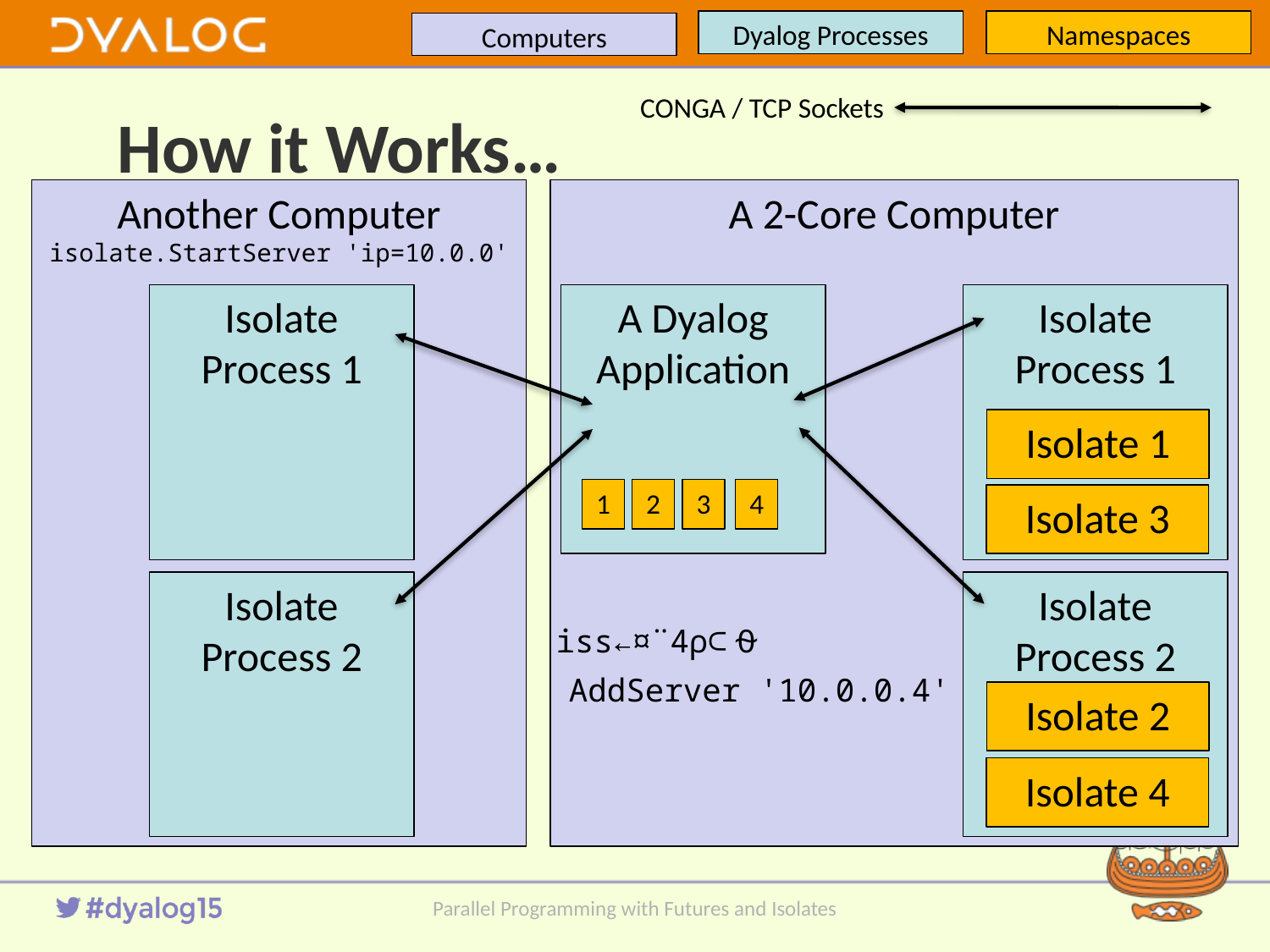

Dyalog Processes
Namespaces
Computers
CONGA / TCP Sockets
# How it Works…
A 2-Core Computer
Another Computer
isolate.StartServer 'ip=10.0.0'
Isolate
Process 1
A Dyalog
Application
Isolate
Process 1
Isolate 1
1
2
3
4
Isolate 3
Isolate
Process 2
Isolate
Process 2
iss←¤¨4⍴⊂⍬
AddServer '10.0.0.4'
Isolate 2
Isolate 4
Parallel Programming with Futures and Isolates